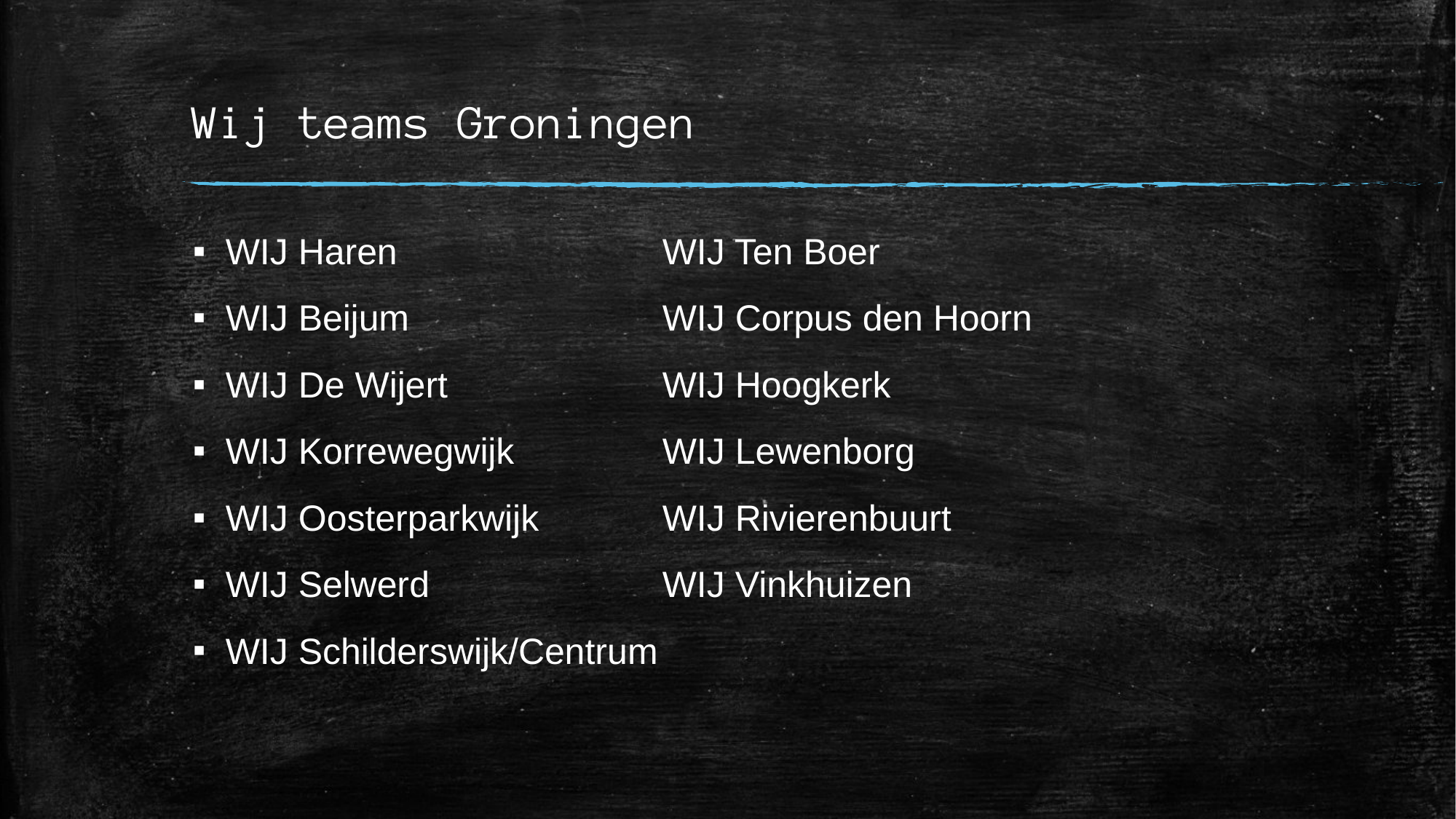

# Wij teams Groningen
WIJ Haren			WIJ Ten Boer
WIJ Beijum			WIJ Corpus den Hoorn
WIJ De Wijert		WIJ Hoogkerk
WIJ Korrewegwijk		WIJ Lewenborg
WIJ Oosterparkwijk		WIJ Rivierenbuurt
WIJ Selwerd			WIJ Vinkhuizen
WIJ Schilderswijk/Centrum